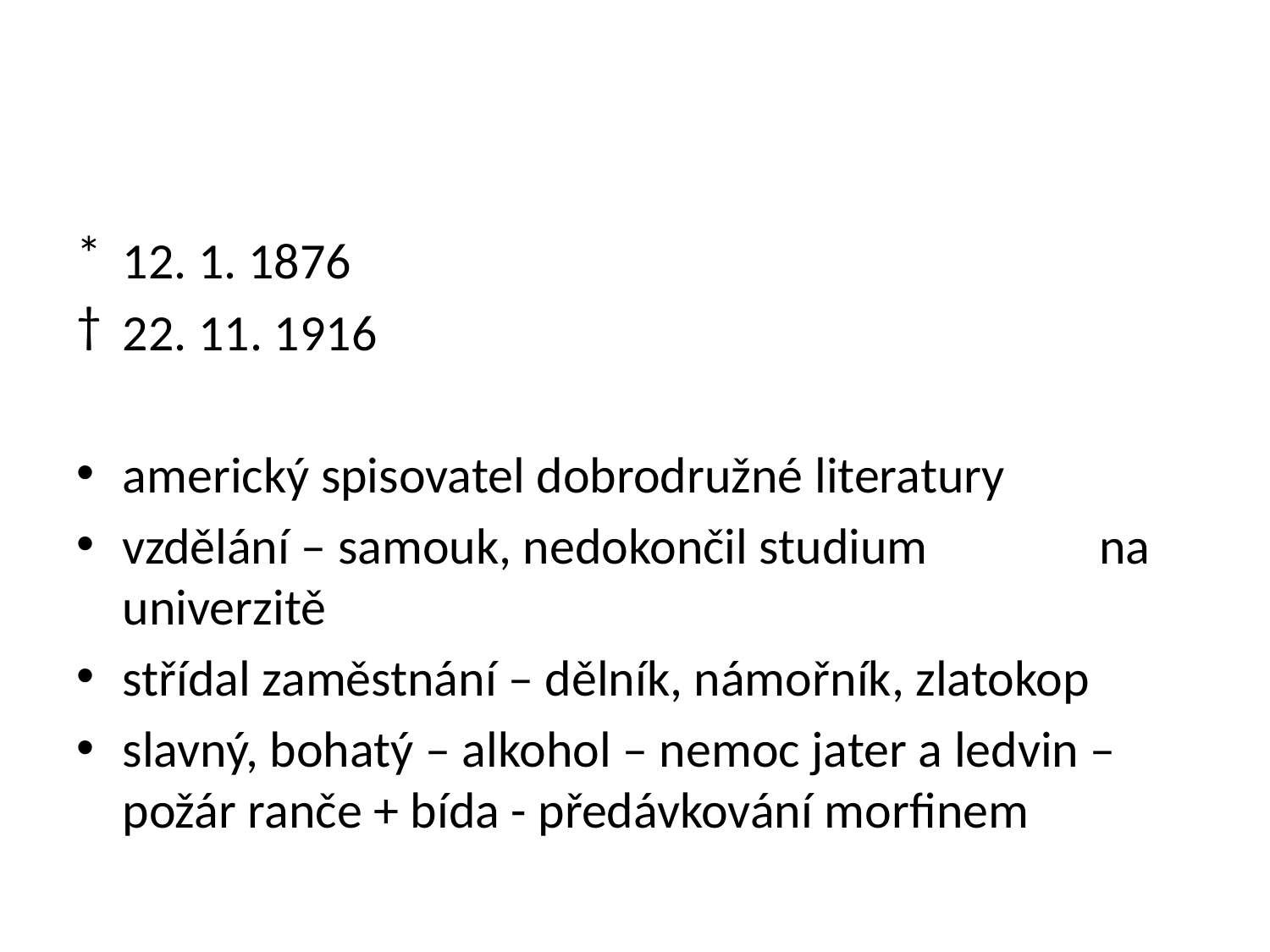

12. 1. 1876
22. 11. 1916

americký spisovatel dobrodružné literatury
vzdělání – samouk, nedokončil studium               na univerzitě
střídal zaměstnání – dělník, námořník, zlatokop
slavný, bohatý – alkohol – nemoc jater a ledvin – požár ranče + bída - předávkování morfinem